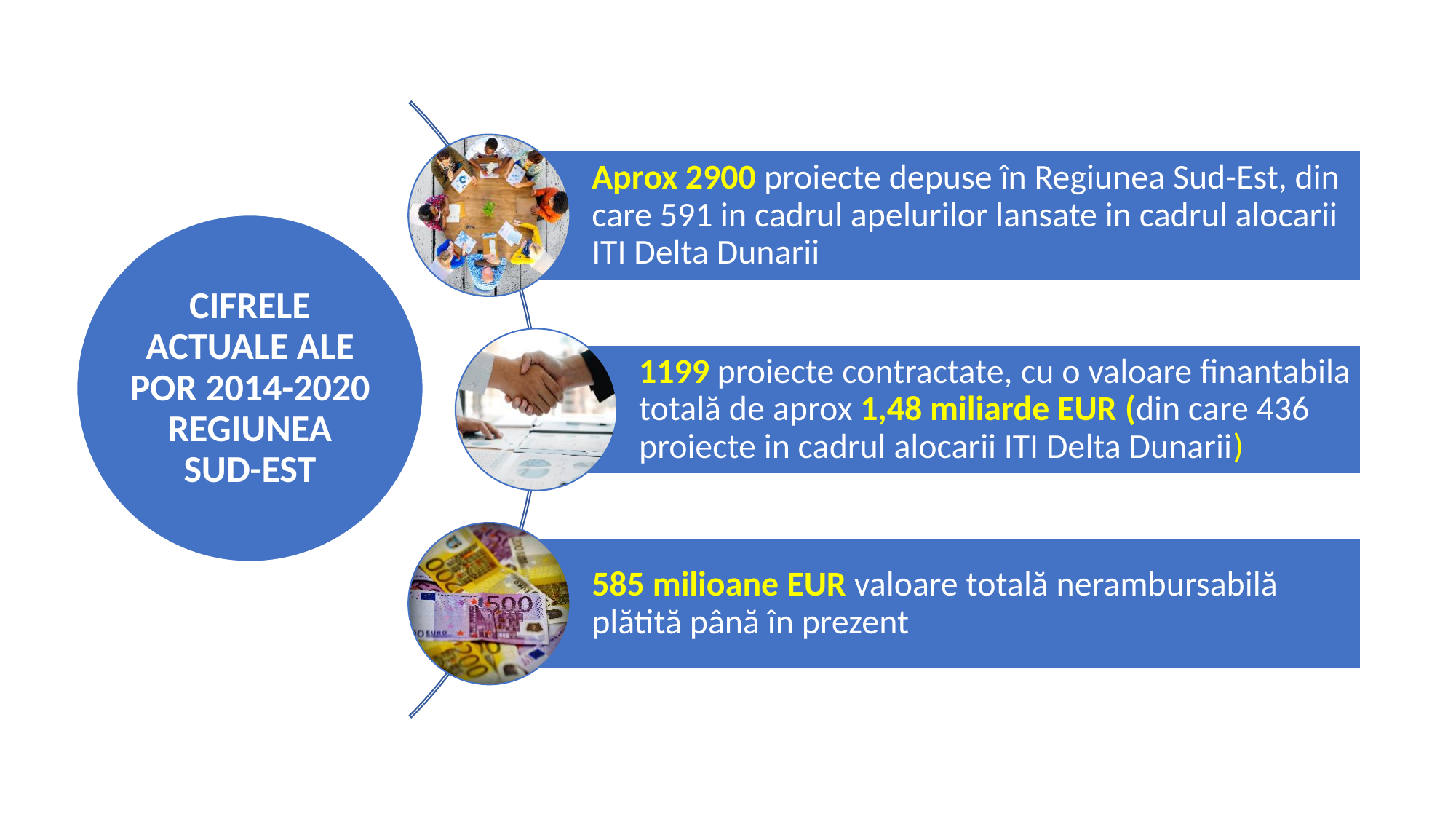

Aprox 2900 proiecte depuse în Regiunea Sud-Est, din care 591 in cadrul apelurilor lansate in cadrul alocarii ITI Delta Dunarii
1199 proiecte contractate, cu o valoare finantabila totală de aprox 1,48 miliarde EUR (din care 436 proiecte in cadrul alocarii ITI Delta Dunarii)
585 milioane EUR valoare totală nerambursabilă plătită până în prezent
CIFRELE ACTUALE ALE POR 2014-2020 REGIUNEA SUD-EST